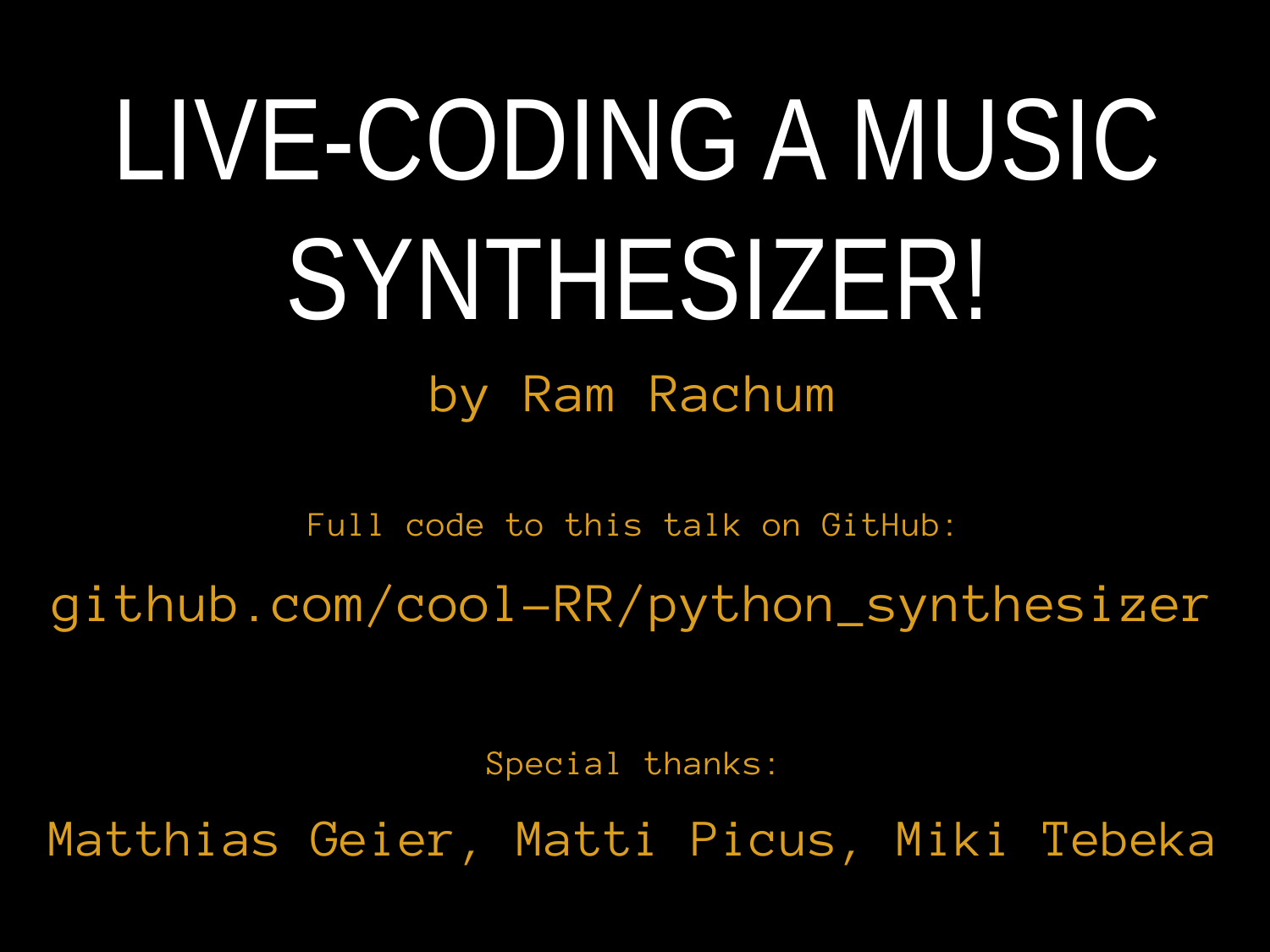

# Live-coding a music synthesizer!
by Ram Rachum

Full code to this talk on GitHub:
github.com/cool-RR/python_synthesizer

Special thanks:
Matthias Geier, Matti Picus, Miki Tebeka